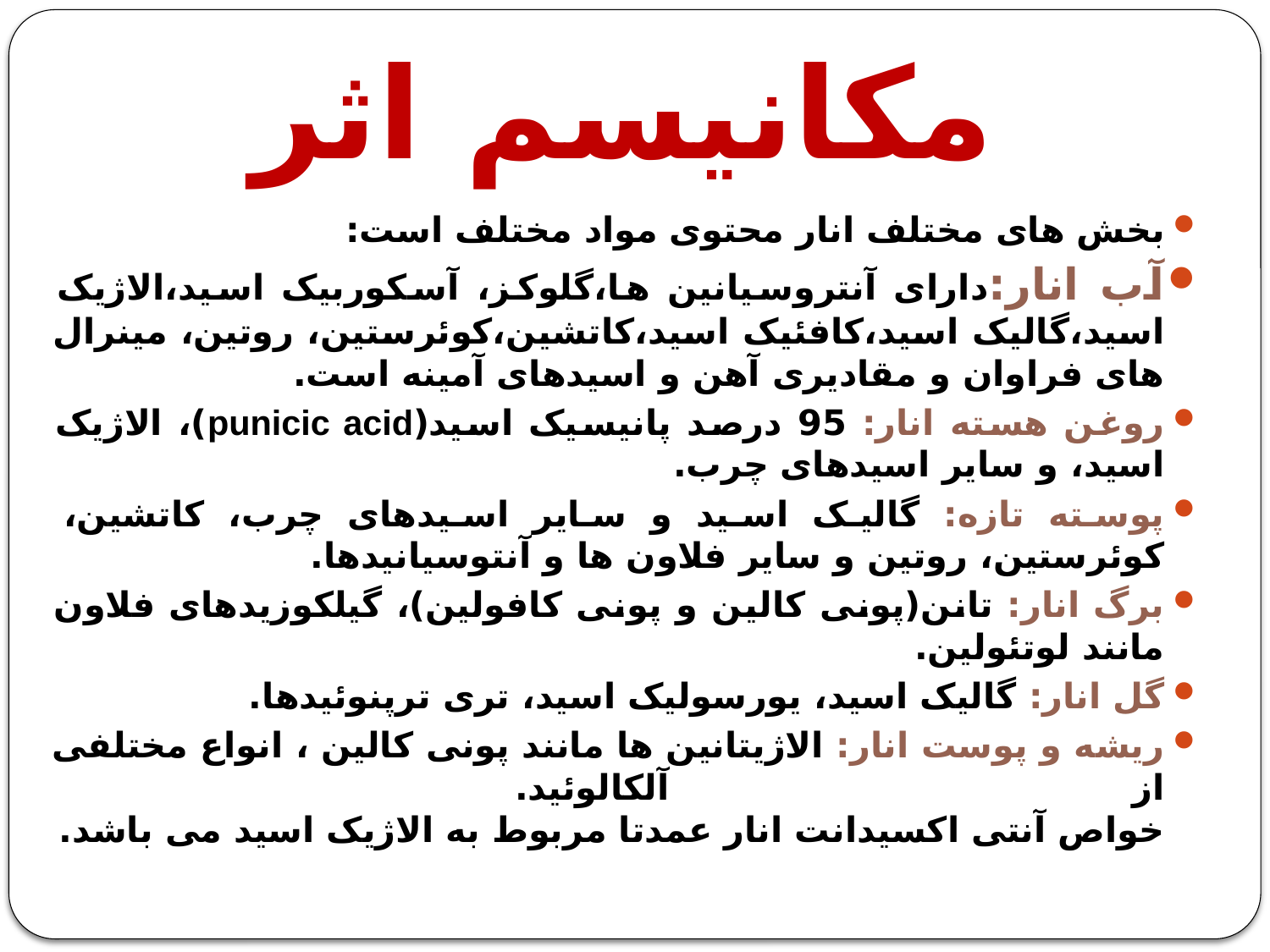

# مکانیسم اثر
بخش های مختلف انار محتوی مواد مختلف است:
آب انار:دارای آنتروسیانین ها،گلوکز، آسکوربیک اسید،الاژیک اسید،گالیک اسید،کافئیک اسید،کاتشین،کوئرستین، روتین، مینرال های فراوان و مقادیری آهن و اسیدهای آمینه است.
روغن هسته انار: 95 درصد پانیسیک اسید(punicic acid)، الاژیک اسید، و سایر اسیدهای چرب.
پوسته تازه: گالیک اسید و سایر اسیدهای چرب، کاتشین، کوئرستین، روتین و سایر فلاون ها و آنتوسیانیدها.
برگ انار: تانن(پونی کالین و پونی کافولین)، گیلکوزیدهای فلاون مانند لوتئولین.
گل انار: گالیک اسید، یورسولیک اسید، تری ترپنوئیدها.
ریشه و پوست انار: الاژیتانین ها مانند پونی کالین ، انواع مختلفی از آلکالوئید.
خواص آنتی اکسیدانت انار عمدتا مربوط به الاژیک اسید می باشد.